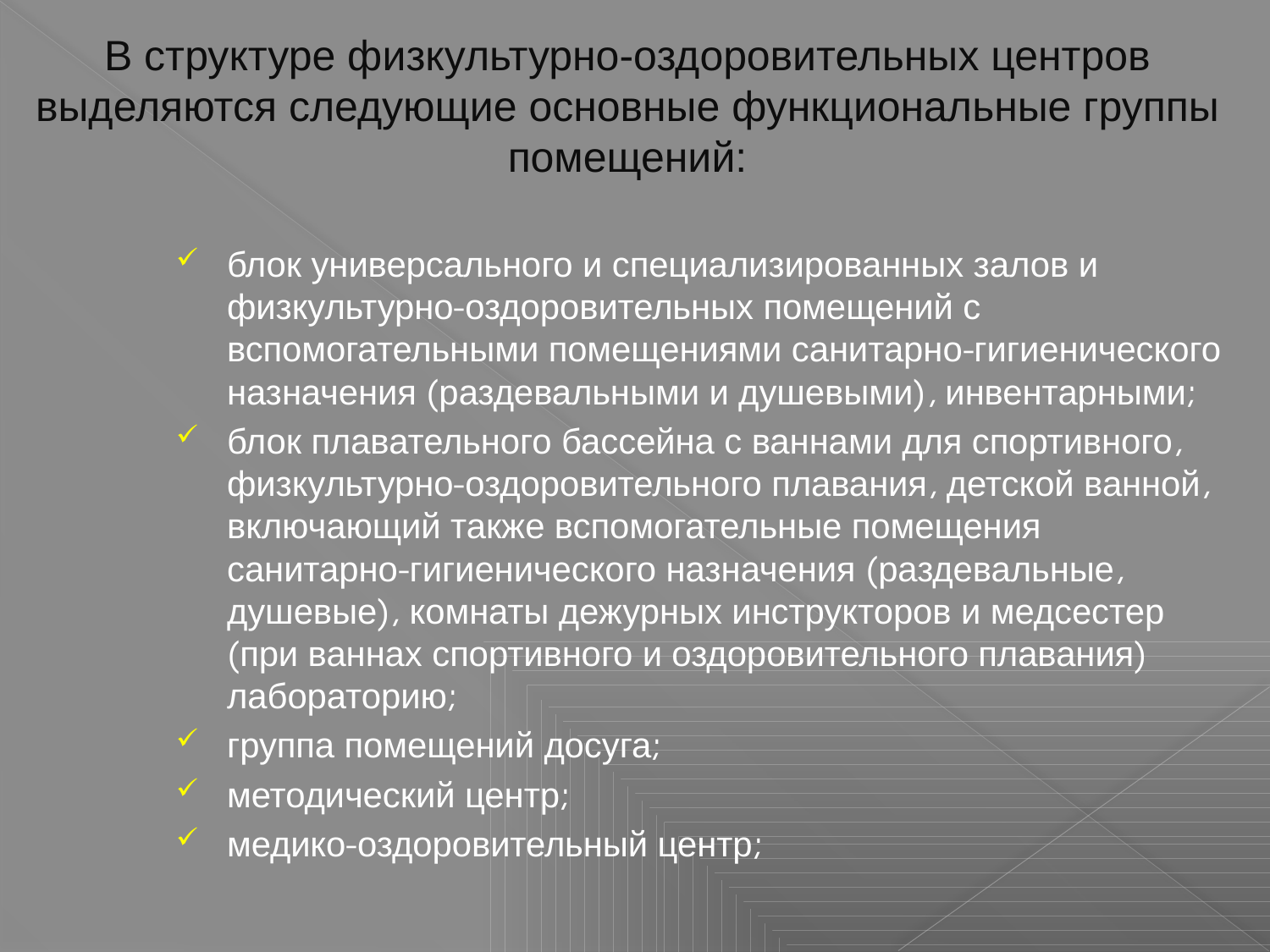

В структуре физкультурно-оздоровительных центров выделяются следующие основные функциональные группы помещений:

блок универсального и специализированных залов и физкультурно-оздоровительных помещений с вспомогательными помещениями санитарно-гигиенического назначения (раздевальными и душевыми), инвентарными;
блок плавательного бассейна с ваннами для спортивного, физкультурно-оздоровительного плавания, детской ванной, включающий также вспомогательные помещения санитарно-гигиенического назначения (раздевальные, душевые), комнаты дежурных инструкторов и медсестер (при ваннах спортивного и оздоровительного плавания) лабораторию;
группа помещений досуга;
методический центр;
медико-оздоровительный центр;